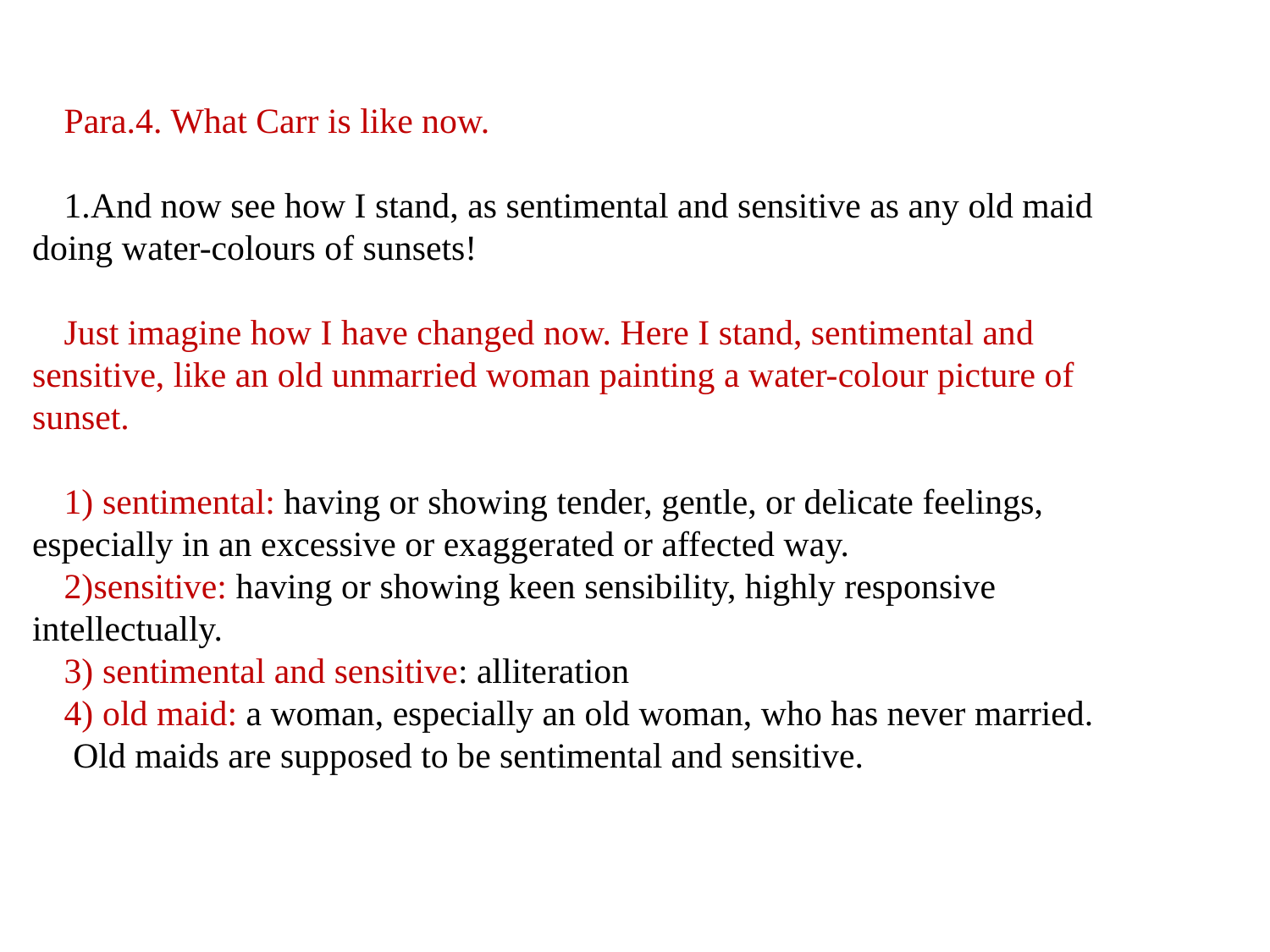

Para.4. What Carr is like now.

And now see how I stand, as sentimental and sensitive as any old maid doing water-colours of sunsets!

Just imagine how I have changed now. Here I stand, sentimental and sensitive, like an old unmarried woman painting a water-colour picture of sunset.

 sentimental: having or showing tender, gentle, or delicate feelings, especially in an excessive or exaggerated or affected way.
sensitive: having or showing keen sensibility, highly responsive intellectually.
 sentimental and sensitive: alliteration
 old maid: a woman, especially an old woman, who has never married.
 Old maids are supposed to be sentimental and sensitive.